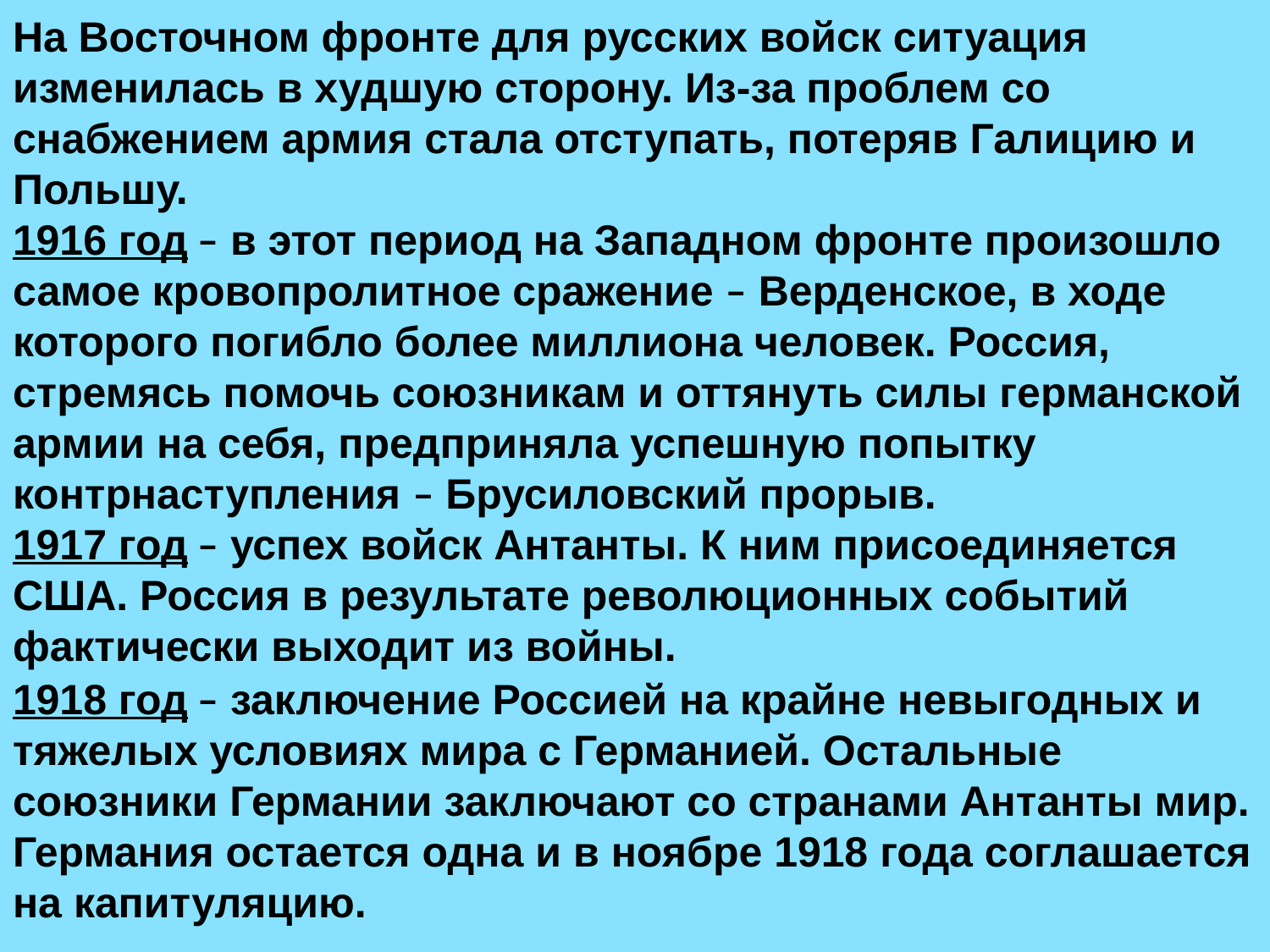

На Восточном фронте для русских войск ситуация изменилась в худшую сторону. Из-за проблем со снабжением армия стала отступать, потеряв Галицию и Польшу.
1916 год – в этот период на Западном фронте произошло самое кровопролитное сражение – Верденское, в ходе которого погибло более миллиона человек. Россия, стремясь помочь союзникам и оттянуть силы германской армии на себя, предприняла успешную попытку контрнаступления – Брусиловский прорыв.
1917 год – успех войск Антанты. К ним присоединяется США. Россия в результате революционных событий фактически выходит из войны.
1918 год – заключение Россией на крайне невыгодных и тяжелых условиях мира с Германией. Остальные союзники Германии заключают со странами Антанты мир. Германия остается одна и в ноябре 1918 года соглашается на капитуляцию.